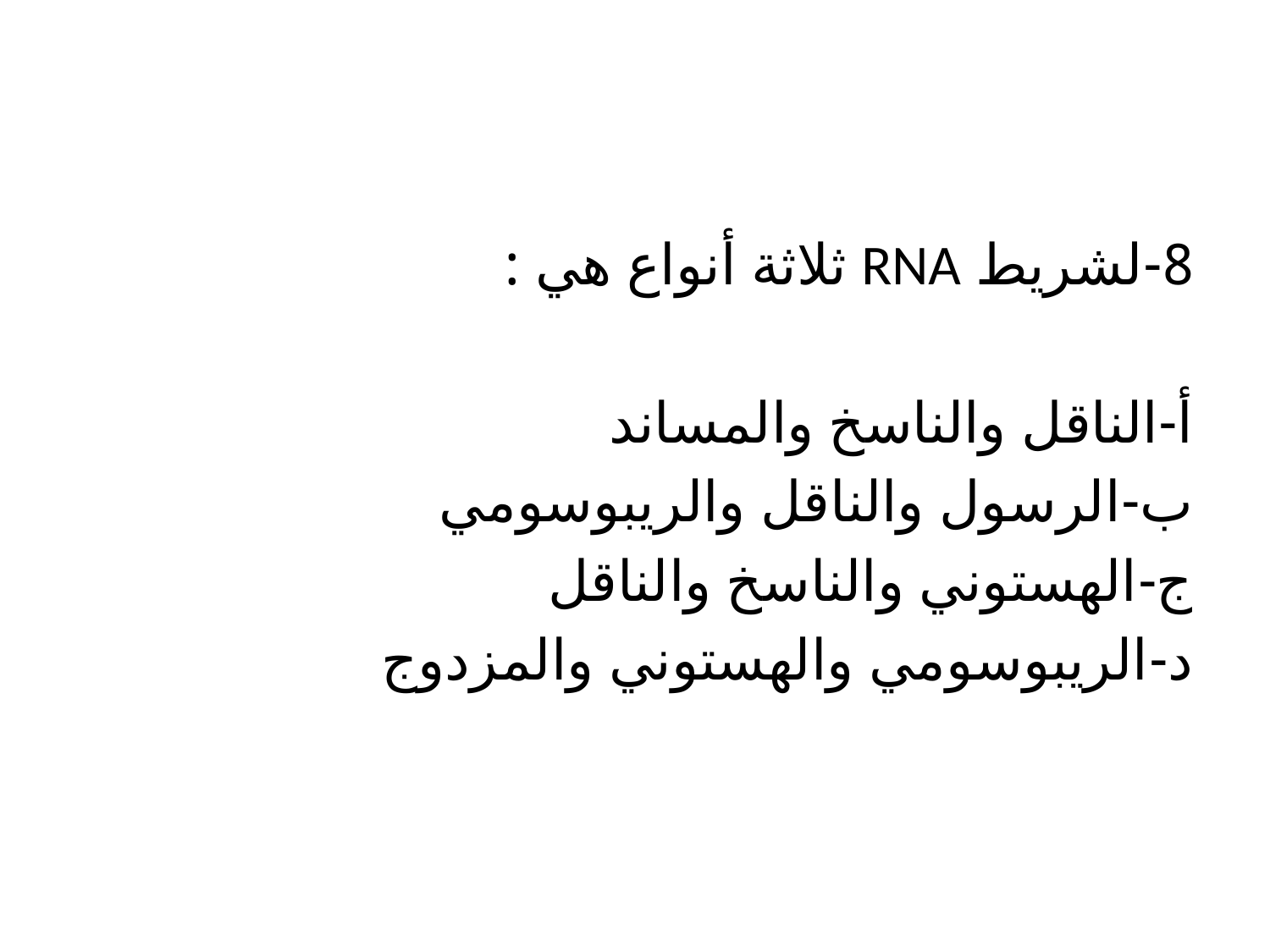

8-لشريط RNA ثلاثة أنواع هي :

أ-الناقل والناسخ والمساند
ب-الرسول والناقل والريبوسومي
ج-الهستوني والناسخ والناقل
د-الريبوسومي والهستوني والمزدوج